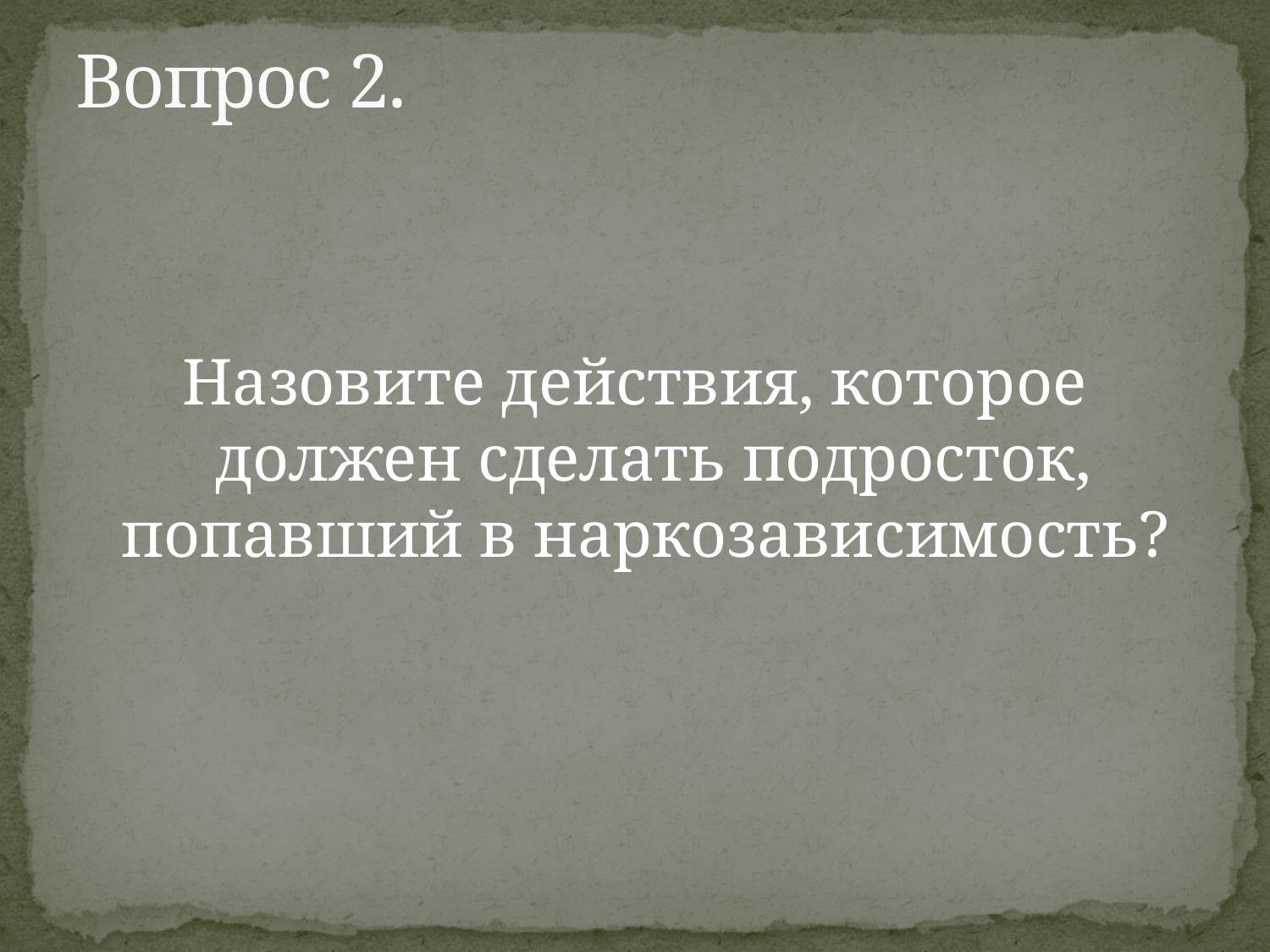

# Вопрос 2.

Назовите действия, которое должен сделать подросток, попавший в наркозависимость?